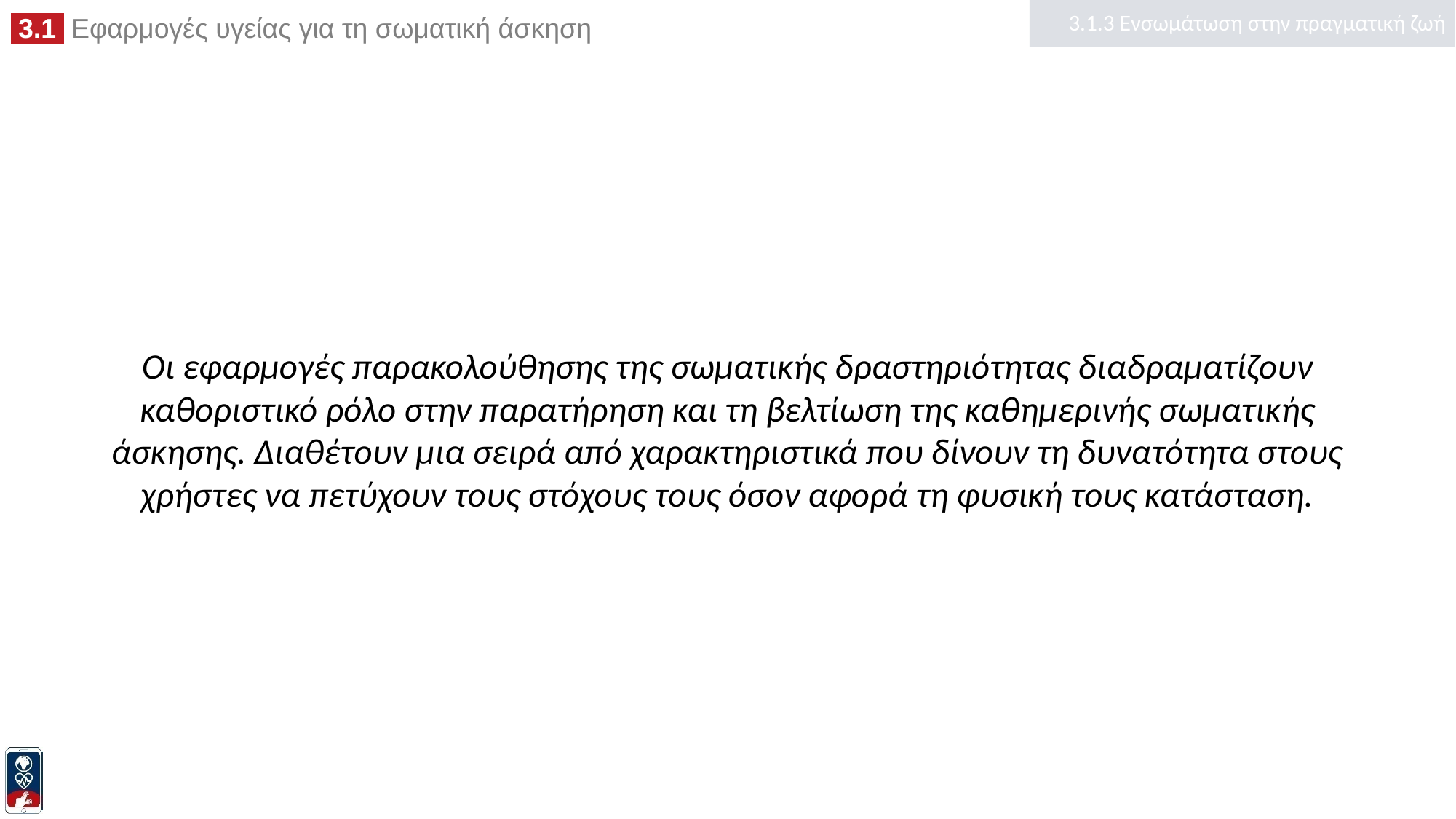

3.1.3 Ενσωμάτωση στην πραγματική ζωή
Οι εφαρμογές παρακολούθησης της σωματικής δραστηριότητας διαδραματίζουν καθοριστικό ρόλο στην παρατήρηση και τη βελτίωση της καθημερινής σωματικής άσκησης. Διαθέτουν μια σειρά από χαρακτηριστικά που δίνουν τη δυνατότητα στους χρήστες να πετύχουν τους στόχους τους όσον αφορά τη φυσική τους κατάσταση.